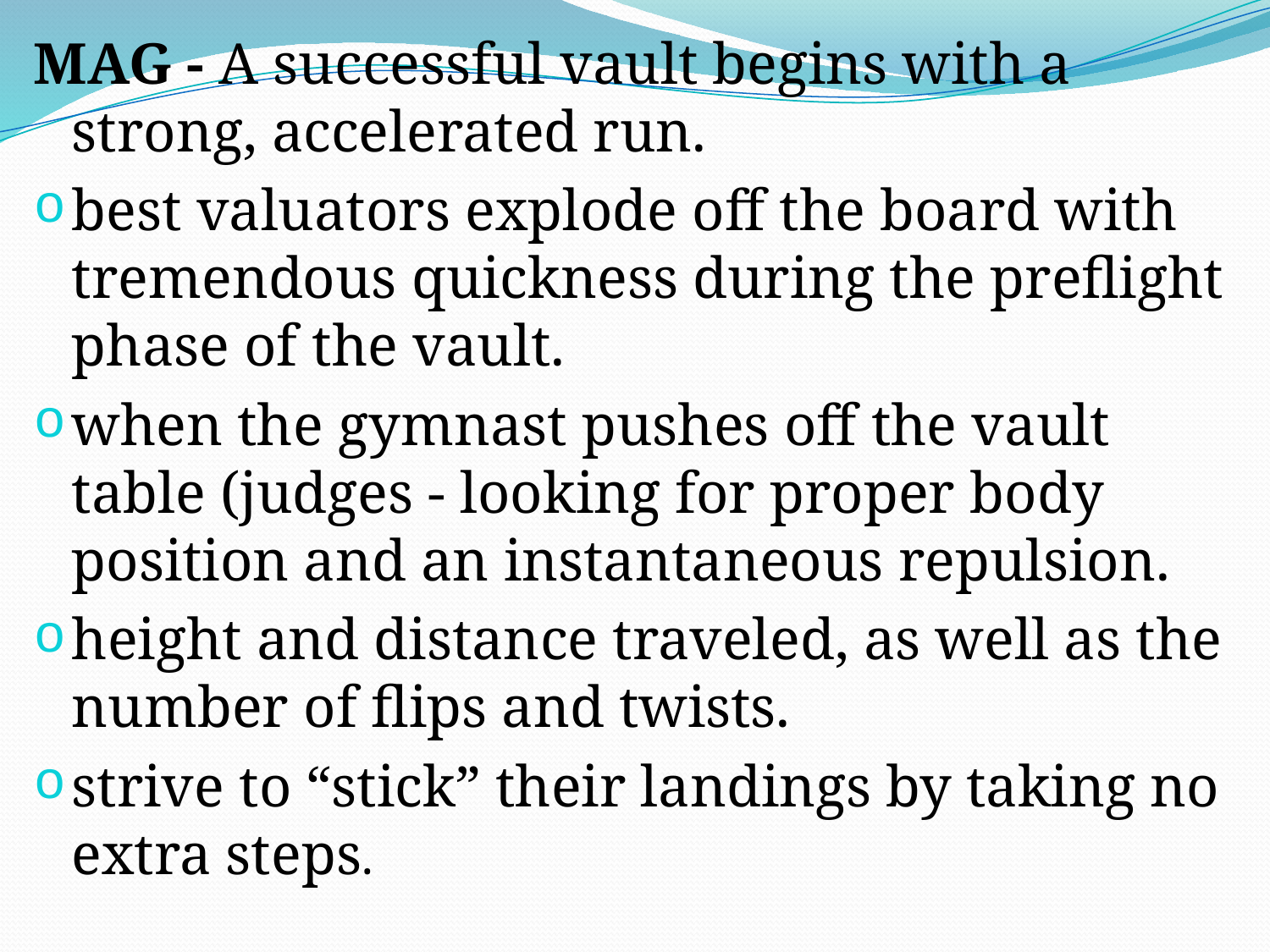

MAG - A successful vault begins with a strong, accelerated run.
best valuators explode off the board with tremendous quickness during the preflight phase of the vault.
when the gymnast pushes off the vault table (judges - looking for proper body position and an instantaneous repulsion.
height and distance traveled, as well as the number of flips and twists.
strive to “stick” their landings by taking no extra steps.